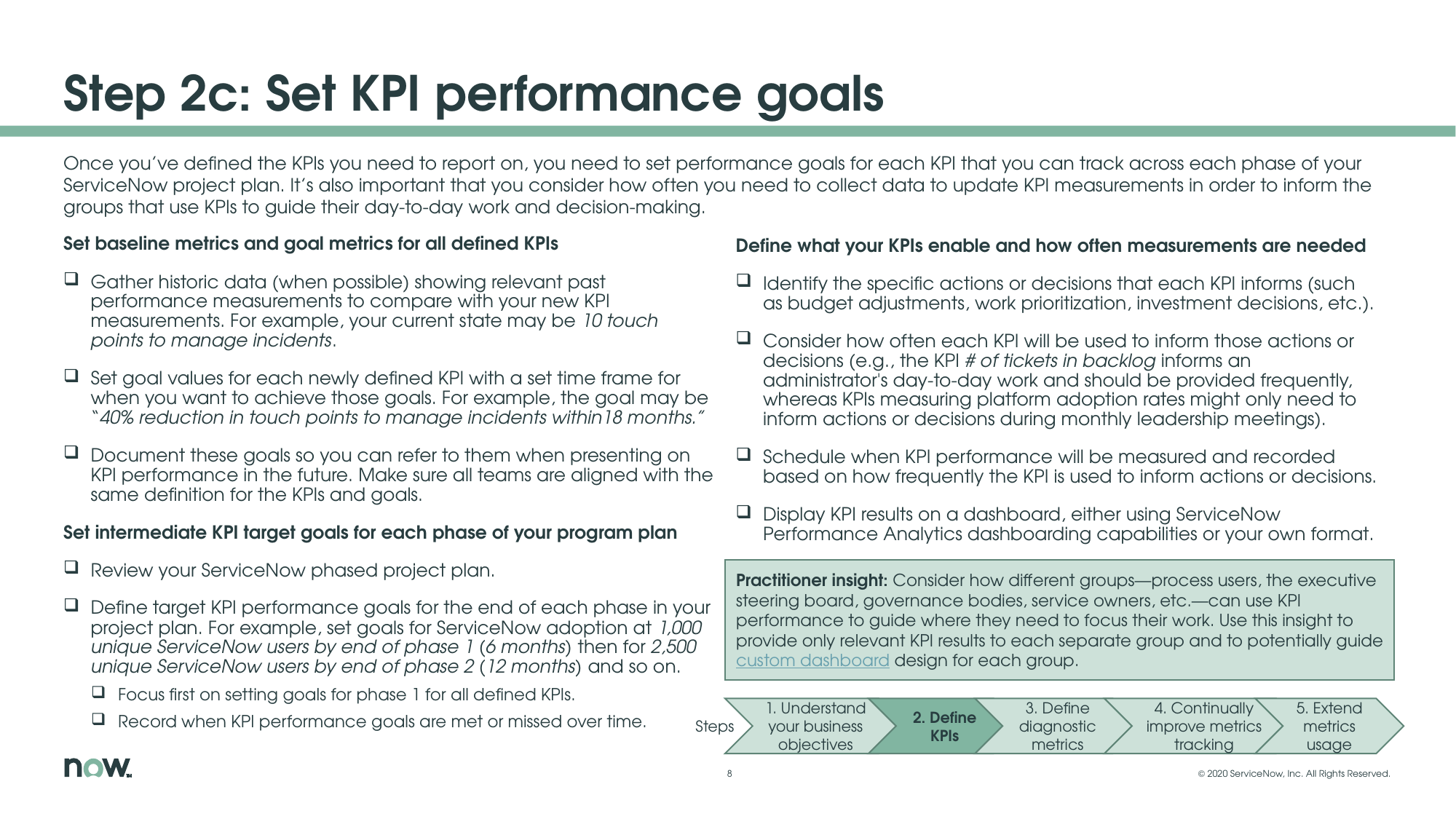

# Step 2c: Set KPI performance goals

Once you’ve defined the KPIs you need to report on, you need to set performance goals for each KPI that you can track across each phase of your ServiceNow project plan. It’s also important that you consider how often you need to collect data to update KPI measurements in order to inform the groups that use KPIs to guide their day-to-day work and decision-making.
Set baseline metrics and goal metrics for all defined KPIs
Gather historic data (when possible) showing relevant past performance measurements to compare with your new KPI measurements. For example, your current state may be 10 touch points to manage incidents.
Set goal values for each newly defined KPI with a set time frame for when you want to achieve those goals. For example, the goal may be “40% reduction in touch points to manage incidents within18 months.”
Document these goals so you can refer to them when presenting on KPI performance in the future. Make sure all teams are aligned with the same definition for the KPIs and goals.
Set intermediate KPI target goals for each phase of your program plan
Review your ServiceNow phased project plan.
Define target KPI performance goals for the end of each phase in your project plan. For example, set goals for ServiceNow adoption at 1,000 unique ServiceNow users by end of phase 1 (6 months) then for 2,500 unique ServiceNow users by end of phase 2 (12 months) and so on.
Focus first on setting goals for phase 1 for all defined KPIs.
Record when KPI performance goals are met or missed over time.
Define what your KPIs enable and how often measurements are needed
Identify the specific actions or decisions that each KPI informs (such as budget adjustments, work prioritization, investment decisions, etc.).
Consider how often each KPI will be used to inform those actions or decisions (e.g., the KPI # of tickets in backlog informs an administrator's day-to-day work and should be provided frequently, whereas KPIs measuring platform adoption rates might only need to inform actions or decisions during monthly leadership meetings).
Schedule when KPI performance will be measured and recorded based on how frequently the KPI is used to inform actions or decisions.
Display KPI results on a dashboard, either using ServiceNow Performance Analytics dashboarding capabilities or your own format.

Practitioner insight: Consider how different groups—process users, the executive steering board, governance bodies, service owners, etc.—can use KPI performance to guide where they need to focus their work. Use this insight to provide only relevant KPI results to each separate group and to potentially guide custom dashboard design for each group.
Steps
1. Understand your business objectives
2. Define KPIs
3. Define diagnostic metrics
4. Continually improve metrics tracking
5. Extend metrics usage